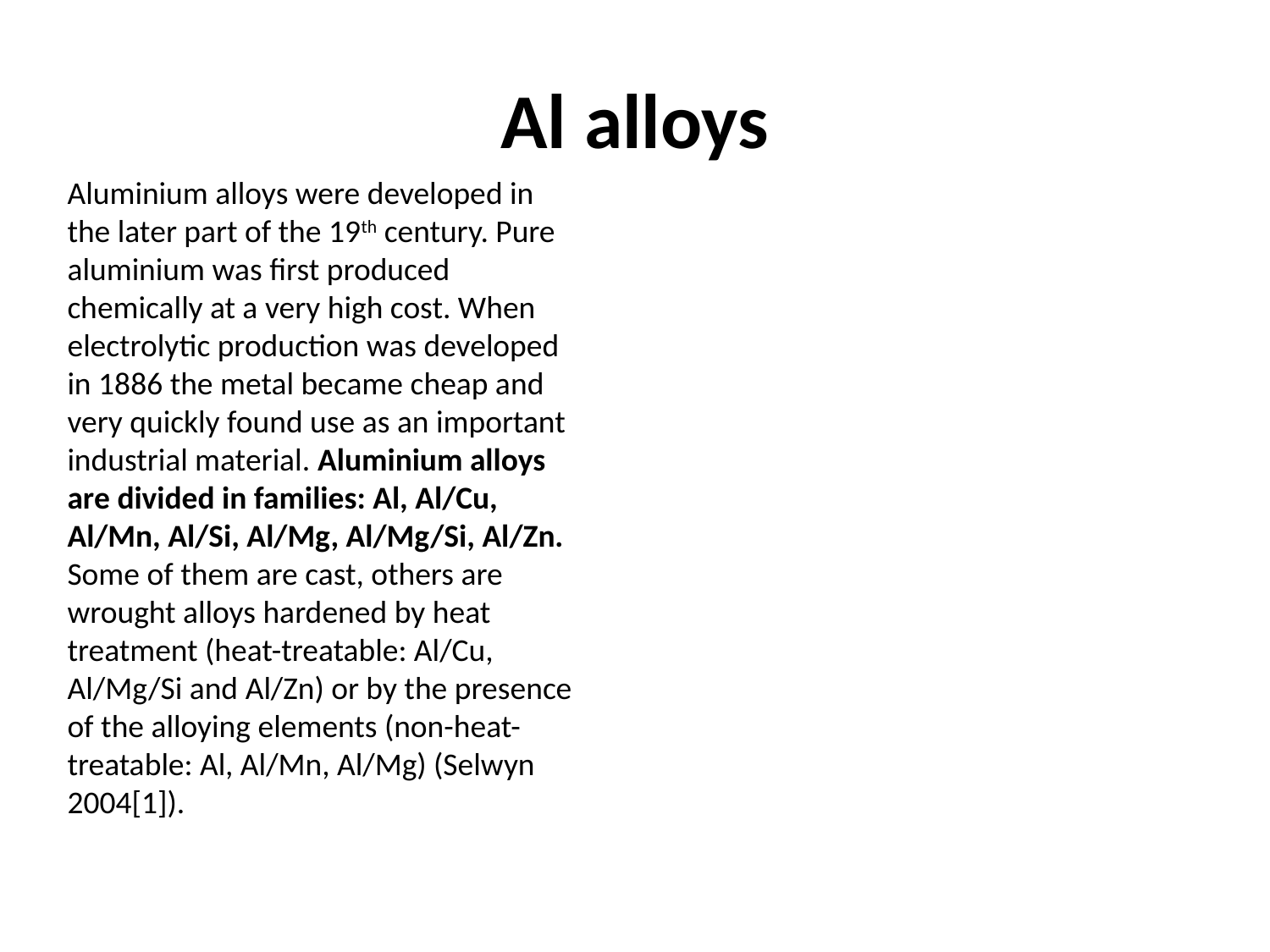

# Al alloys
Aluminium alloys were developed in the later part of the 19th century. Pure aluminium was first produced chemically at a very high cost. When electrolytic production was developed in 1886 the metal became cheap and very quickly found use as an important industrial material. Aluminium alloys are divided in families: Al, Al/Cu, Al/Mn, Al/Si, Al/Mg, Al/Mg/Si, Al/Zn. Some of them are cast, others are wrought alloys hardened by heat treatment (heat-treatable: Al/Cu, Al/Mg/Si and Al/Zn) or by the presence of the alloying elements (non-heat-treatable: Al, Al/Mn, Al/Mg) (Selwyn 2004[1]).